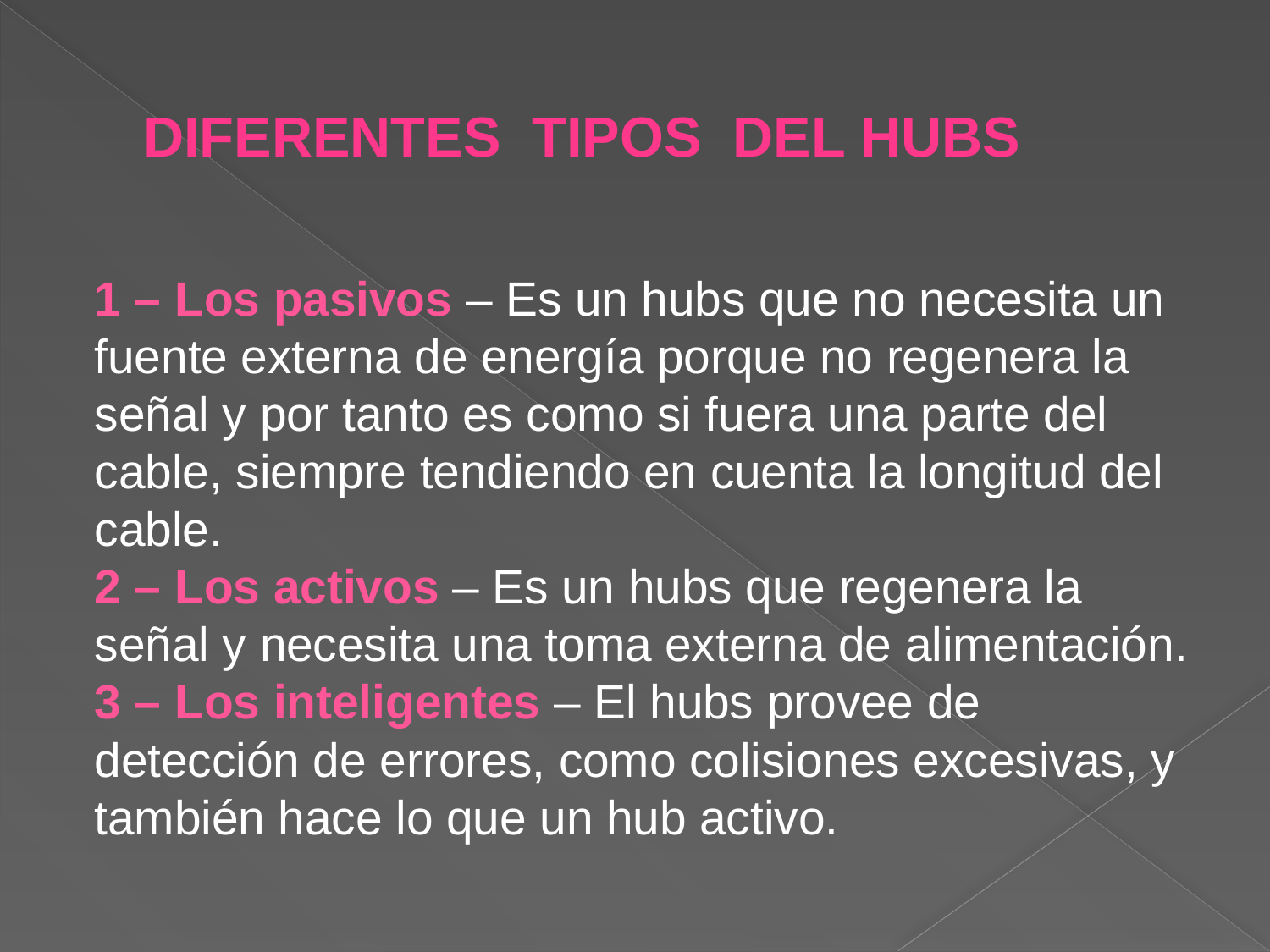

# Diferentes  tipos  DEL HUBS
1 – Los pasivos – Es un hubs que no necesita un fuente externa de energía porque no regenera la señal y por tanto es como si fuera una parte del cable, siempre tendiendo en cuenta la longitud del cable.
2 – Los activos – Es un hubs que regenera la señal y necesita una toma externa de alimentación.
3 – Los inteligentes – El hubs provee de detección de errores, como colisiones excesivas, y también hace lo que un hub activo.